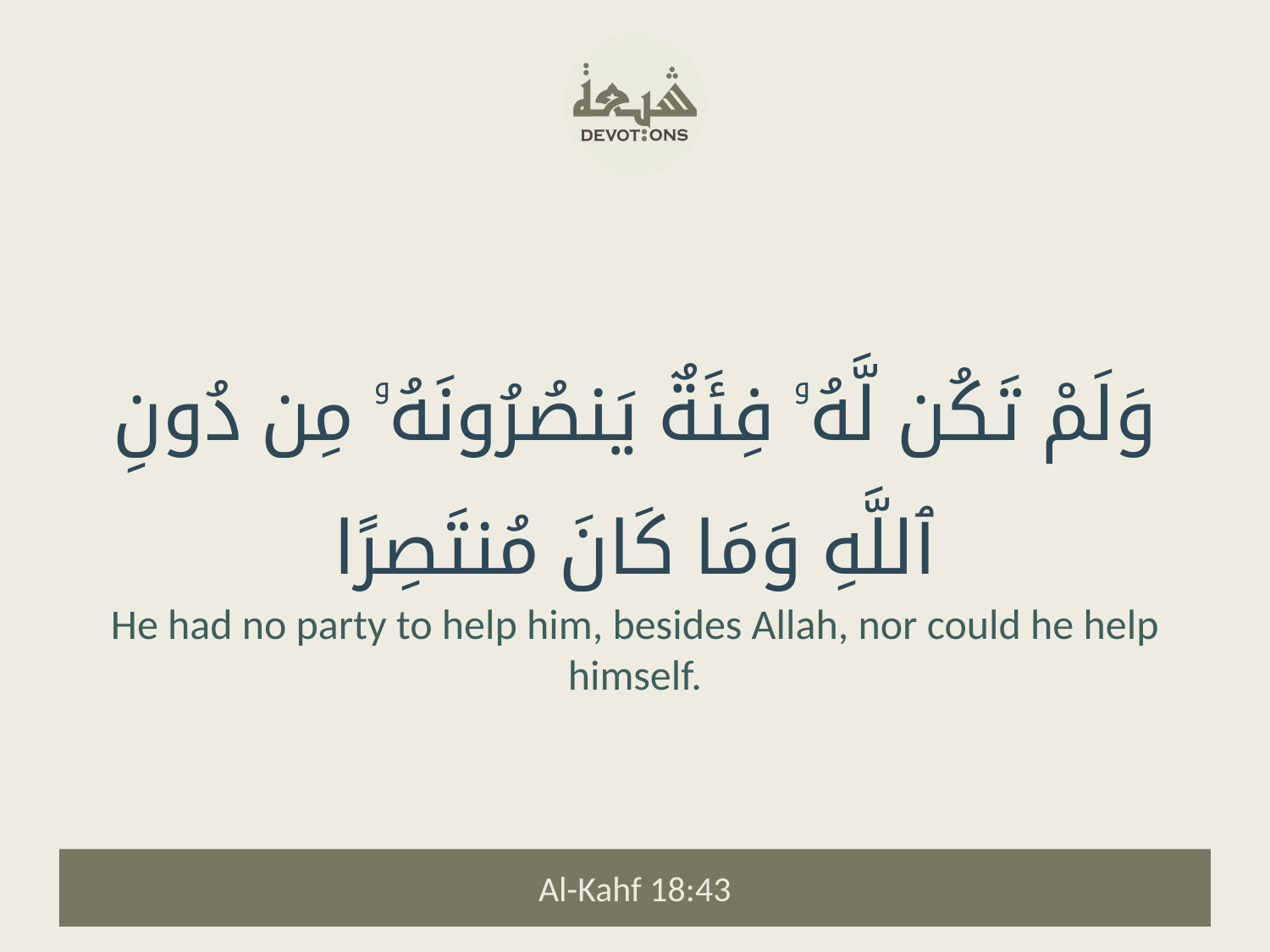

وَلَمْ تَكُن لَّهُۥ فِئَةٌ يَنصُرُونَهُۥ مِن دُونِ ٱللَّهِ وَمَا كَانَ مُنتَصِرًا
He had no party to help him, besides Allah, nor could he help himself.
Al-Kahf 18:43